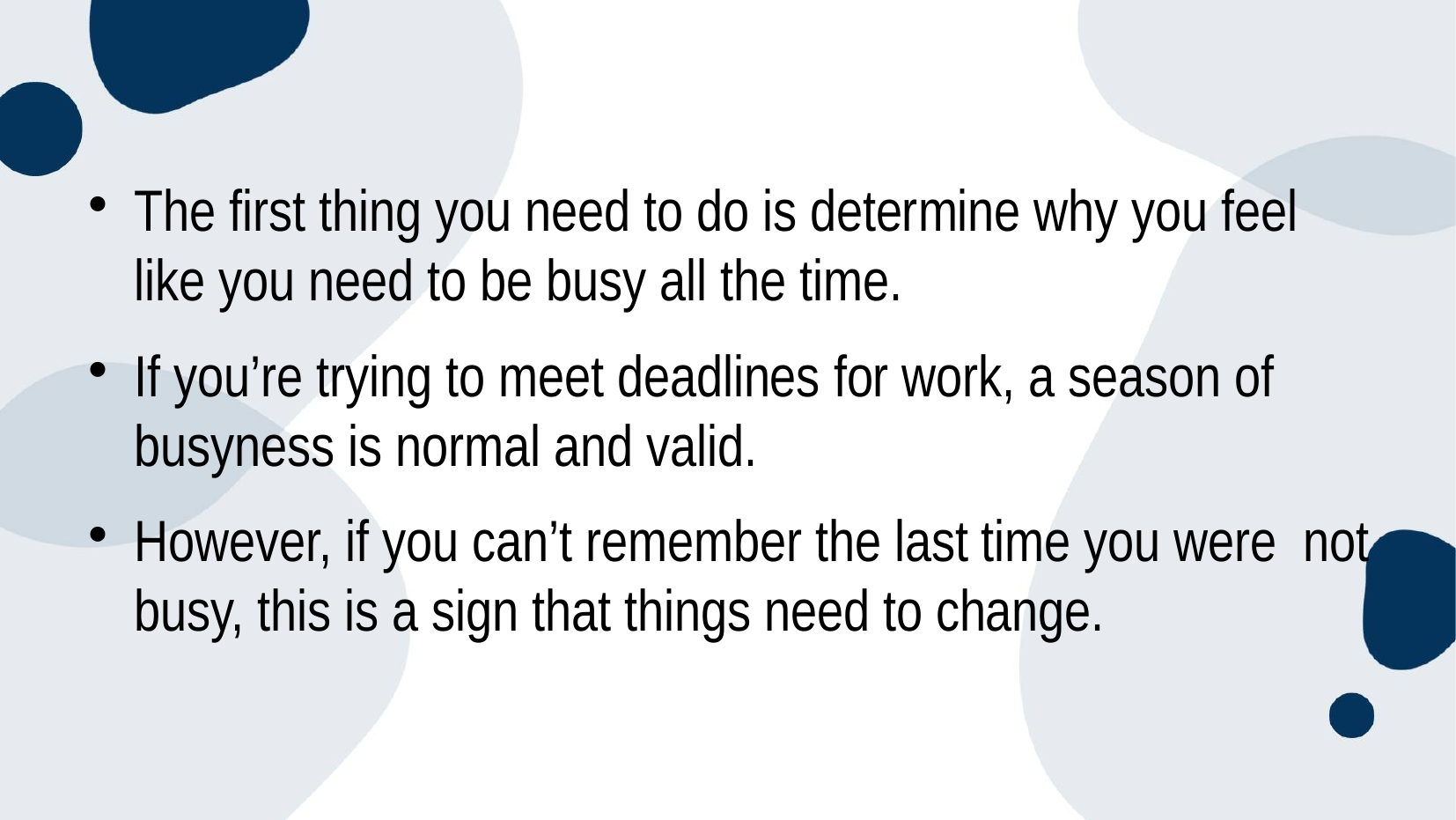

The first thing you need to do is determine why you feel like you need to be busy all the time.
If you’re trying to meet deadlines for work, a season of busyness is normal and valid.
However, if you can’t remember the last time you were  not busy, this is a sign that things need to change.